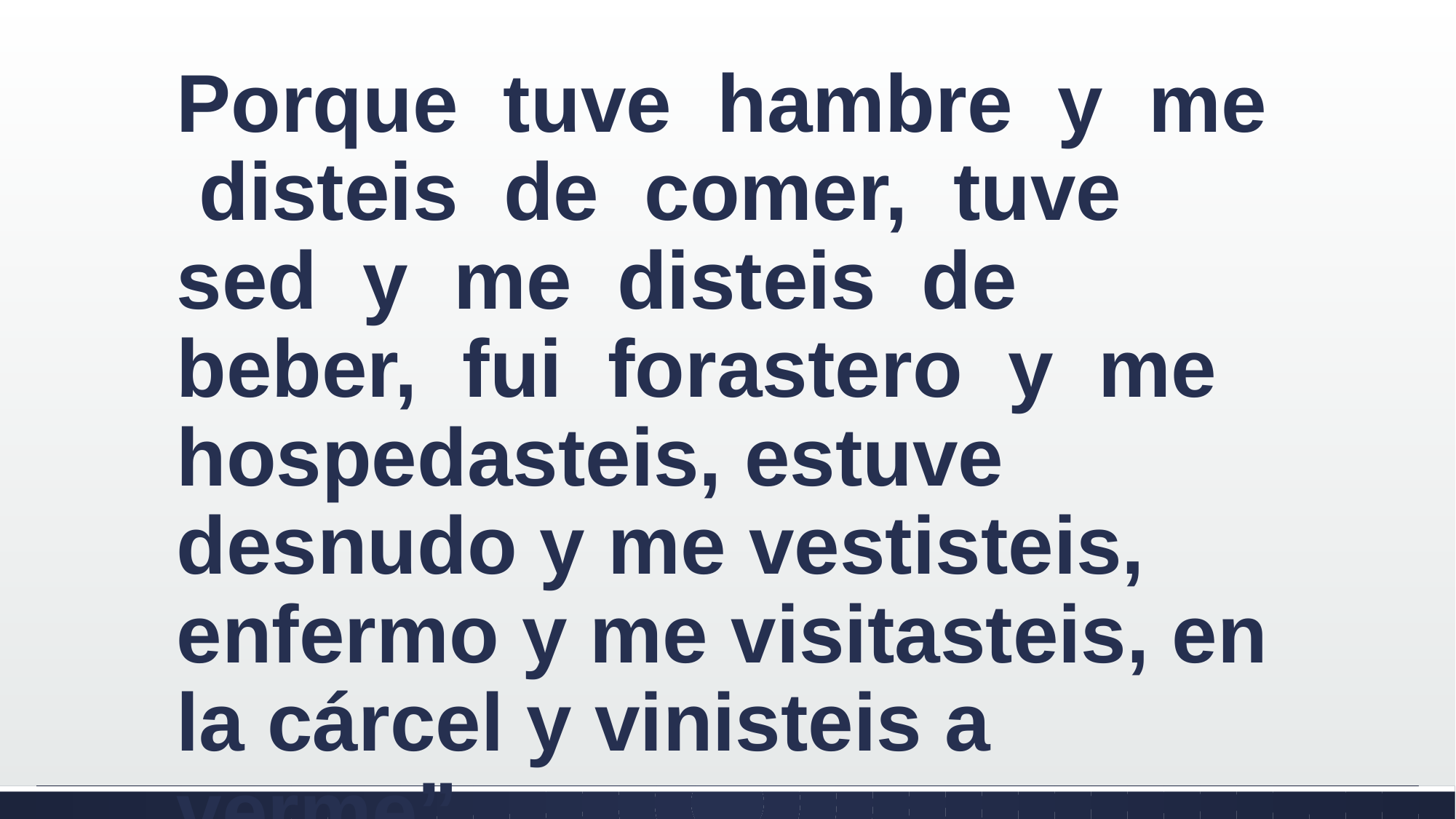

#
Porque  tuve  hambre  y  me  disteis  de  comer,  tuve  sed  y  me  disteis  de  beber,  fui  forastero  y  me hospedasteis, estuve desnudo y me vestisteis, enfermo y me visitasteis, en la cárcel y vinisteis a verme”.